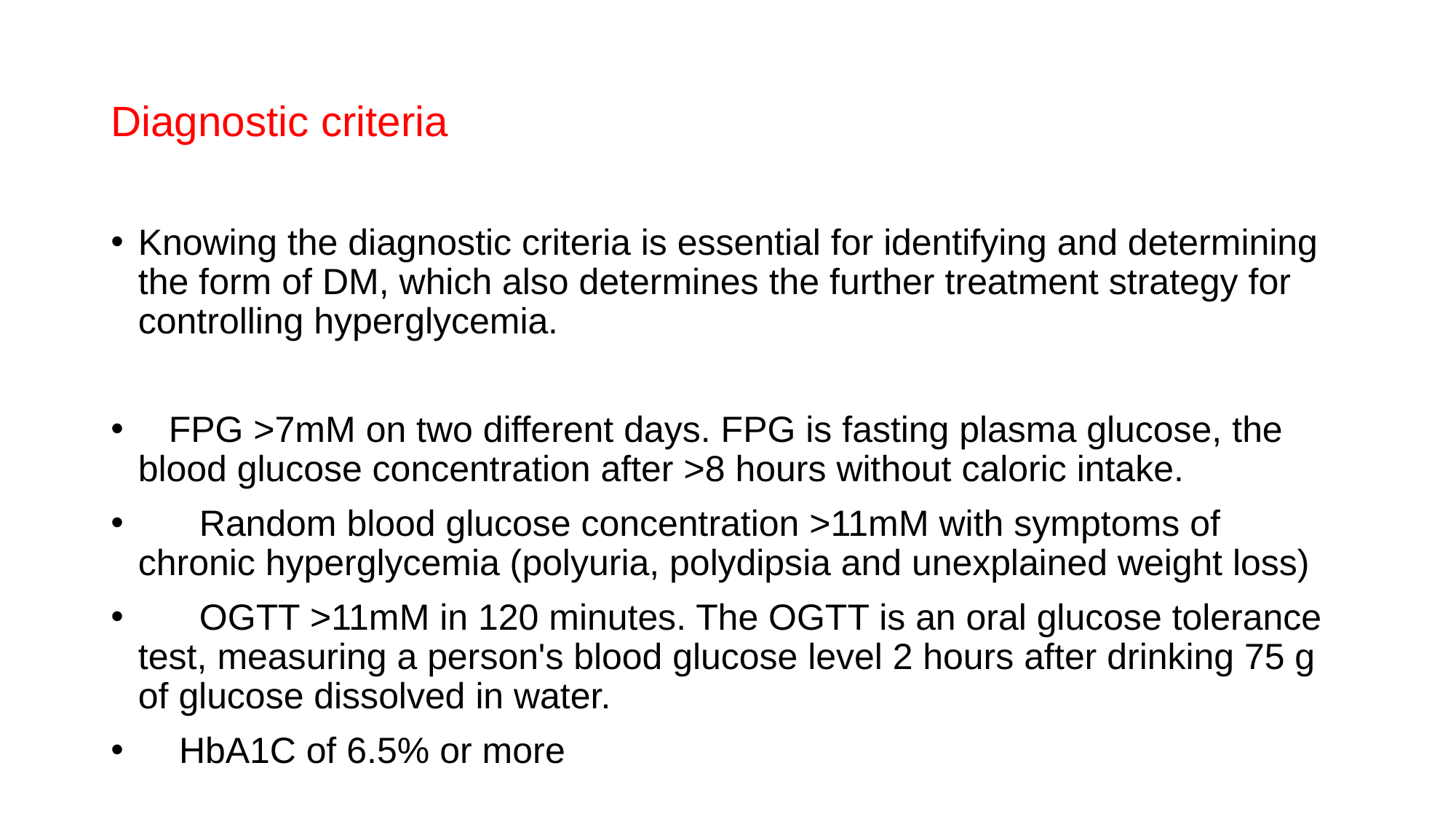

# Diagnostic criteria
Knowing the diagnostic criteria is essential for identifying and determining the form of DM, which also determines the further treatment strategy for controlling hyperglycemia.

   FPG >7mM on two different days. FPG is fasting plasma glucose, the blood glucose concentration after >8 hours without caloric intake.
      Random blood glucose concentration >11mM with symptoms of chronic hyperglycemia (polyuria, polydipsia and unexplained weight loss)
      OGTT >11mM in 120 minutes. The OGTT is an oral glucose tolerance test, measuring a person's blood glucose level 2 hours after drinking 75 g of glucose dissolved in water.
    HbA1C of 6.5% or more